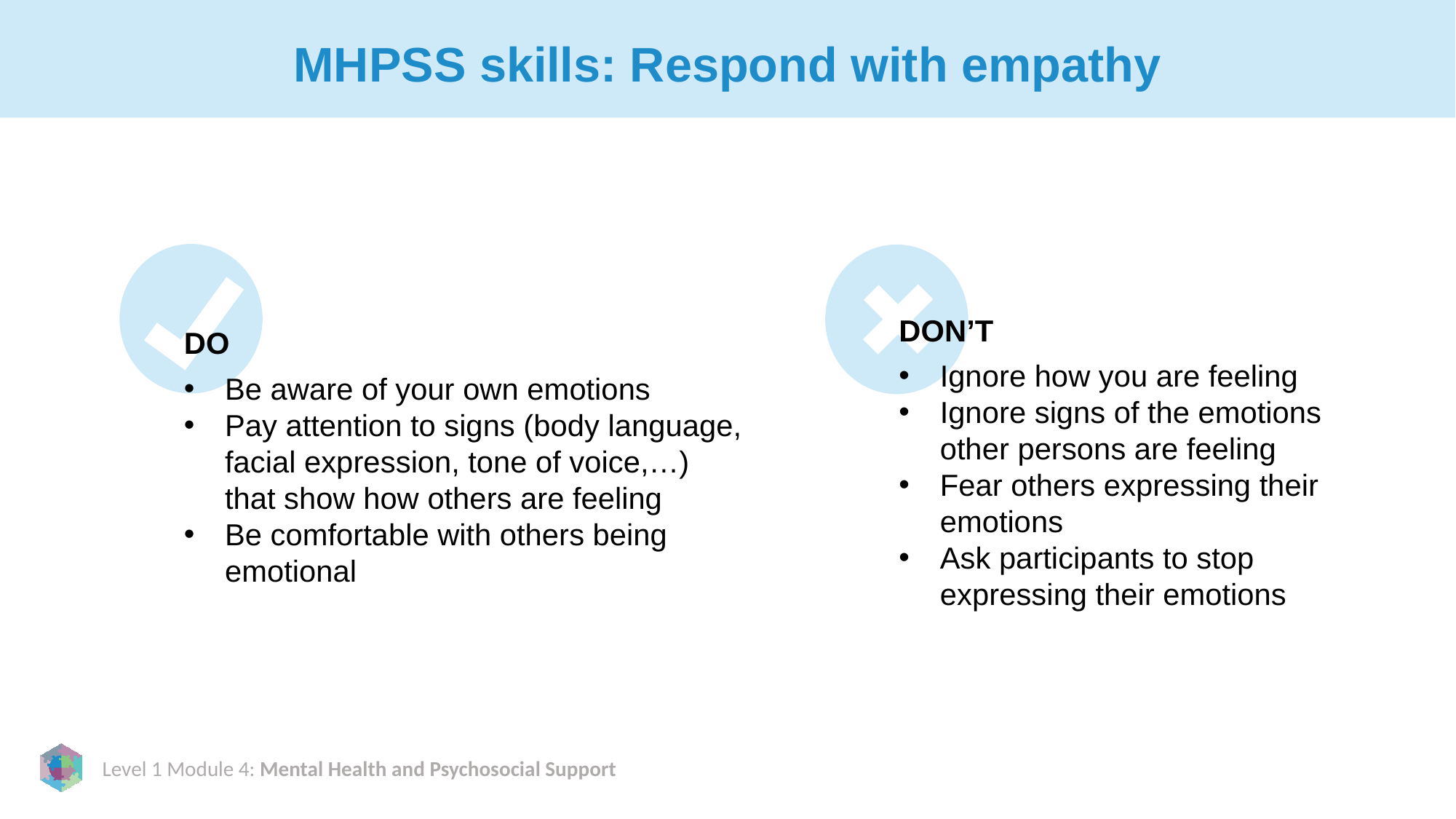

# MHPSS skills: Respond with empathy

DON’T
Ignore how you are feeling
Ignore signs of the emotions other persons are feeling
Fear others expressing their emotions
Ask participants to stop expressing their emotions

DO
Be aware of your own emotions
Pay attention to signs (body language, facial expression, tone of voice,…) that show how others are feeling
Be comfortable with others being emotional